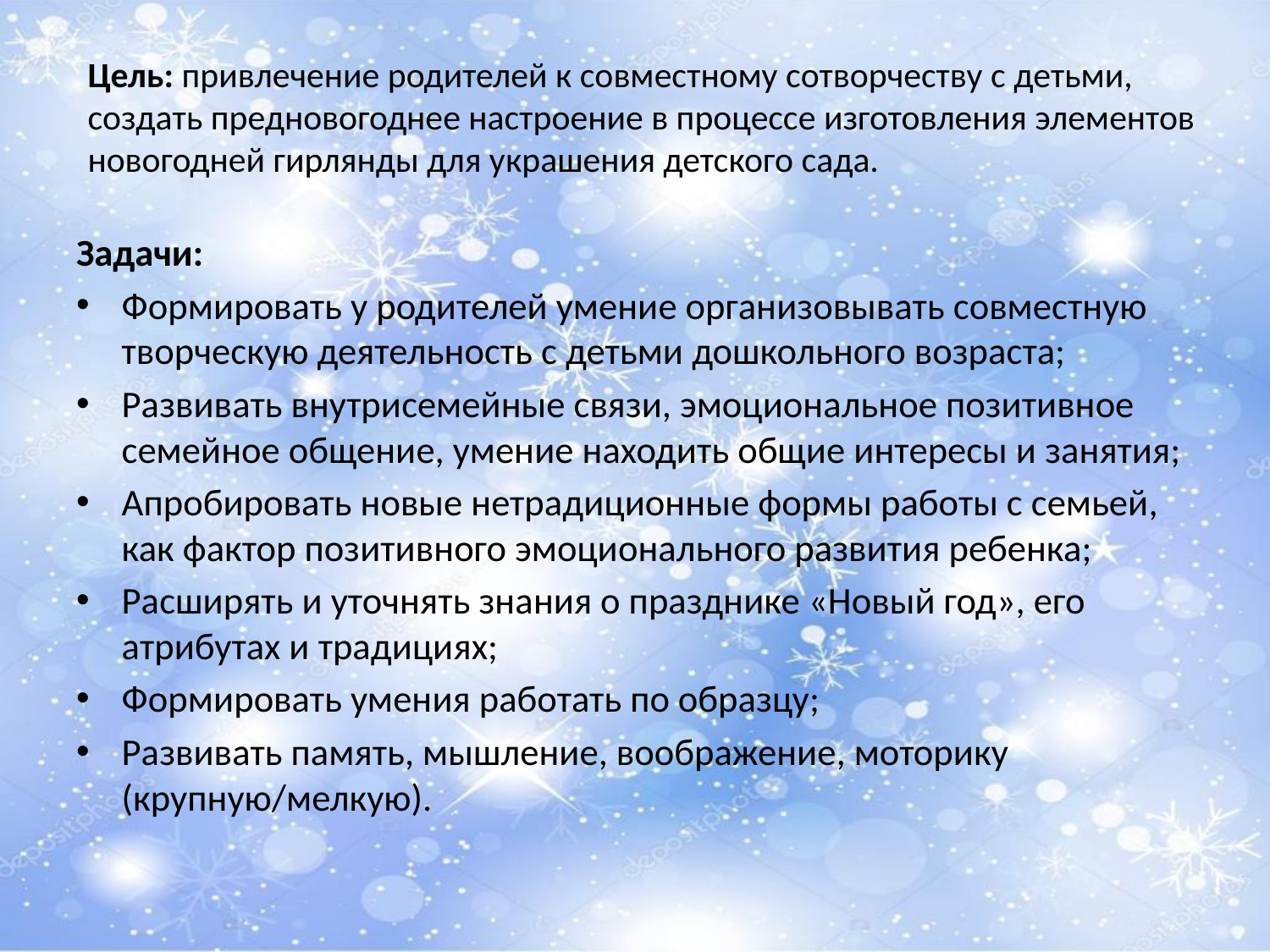

# Цель: привлечение родителей к совместному сотворчеству с детьми, создать предновогоднее настроение в процессе изготовления элементов новогодней гирлянды для украшения детского сада.
Задачи:
Формировать у родителей умение организовывать совместную творческую деятельность с детьми дошкольного возраста;
Развивать внутрисемейные связи, эмоциональное позитивное семейное общение, умение находить общие интересы и занятия;
Апробировать новые нетрадиционные формы работы с семьей, как фактор позитивного эмоционального развития ребенка;
Расширять и уточнять знания о празднике «Новый год», его атрибутах и традициях;
Формировать умения работать по образцу;
Развивать память, мышление, воображение, моторику (крупную/мелкую).